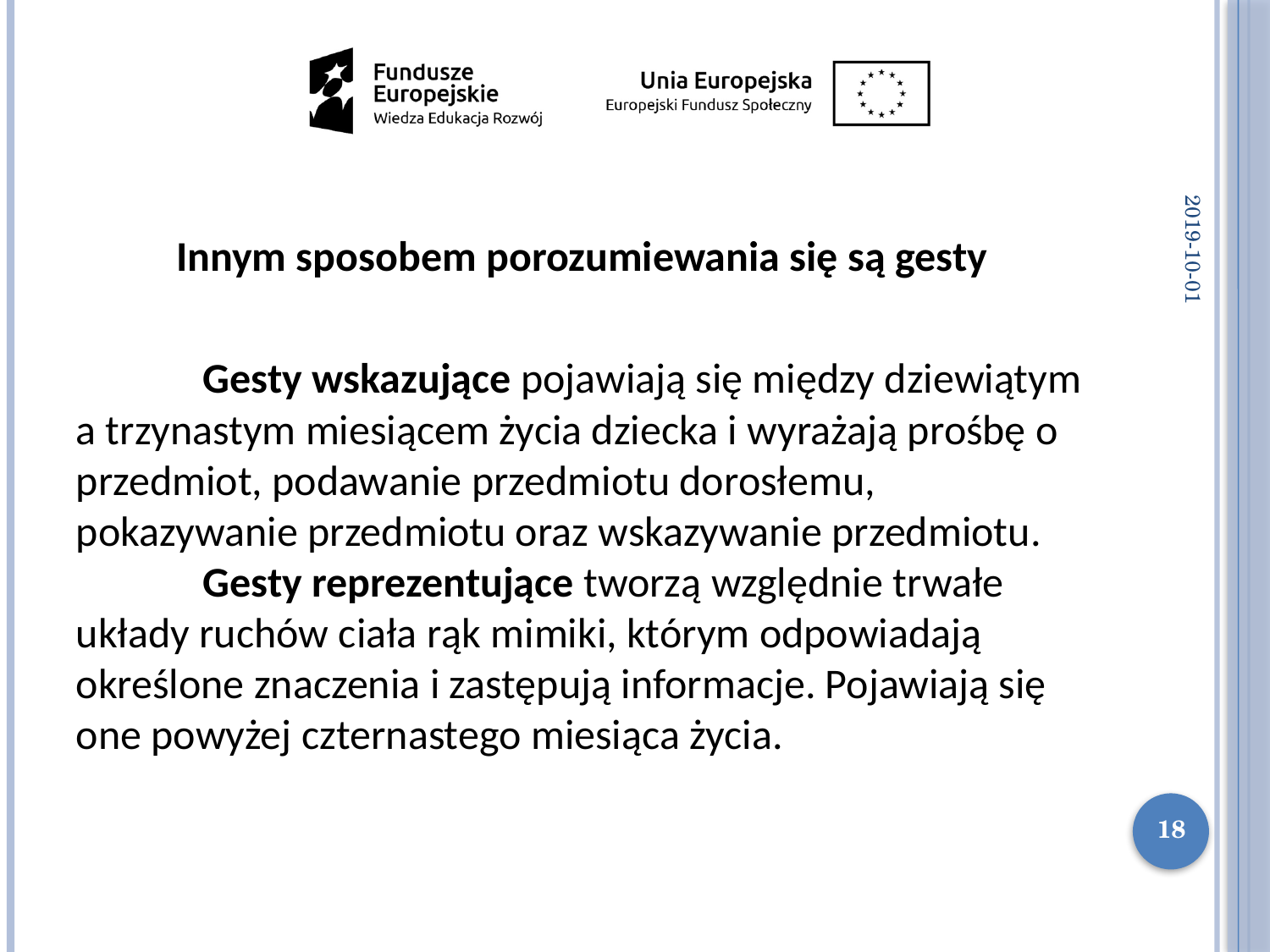

2019-10-01
Innym sposobem porozumiewania się są gesty

	Gesty wskazujące pojawiają się między dziewiątym a trzynastym miesiącem życia dziecka i wyrażają prośbę o przedmiot, podawanie przedmiotu dorosłemu, pokazywanie przedmiotu oraz wskazywanie przedmiotu. 	Gesty reprezentujące tworzą względnie trwałe układy ruchów ciała rąk mimiki, którym odpowiadają określone znaczenia i zastępują informacje. Pojawiają się one powyżej czternastego miesiąca życia.
18